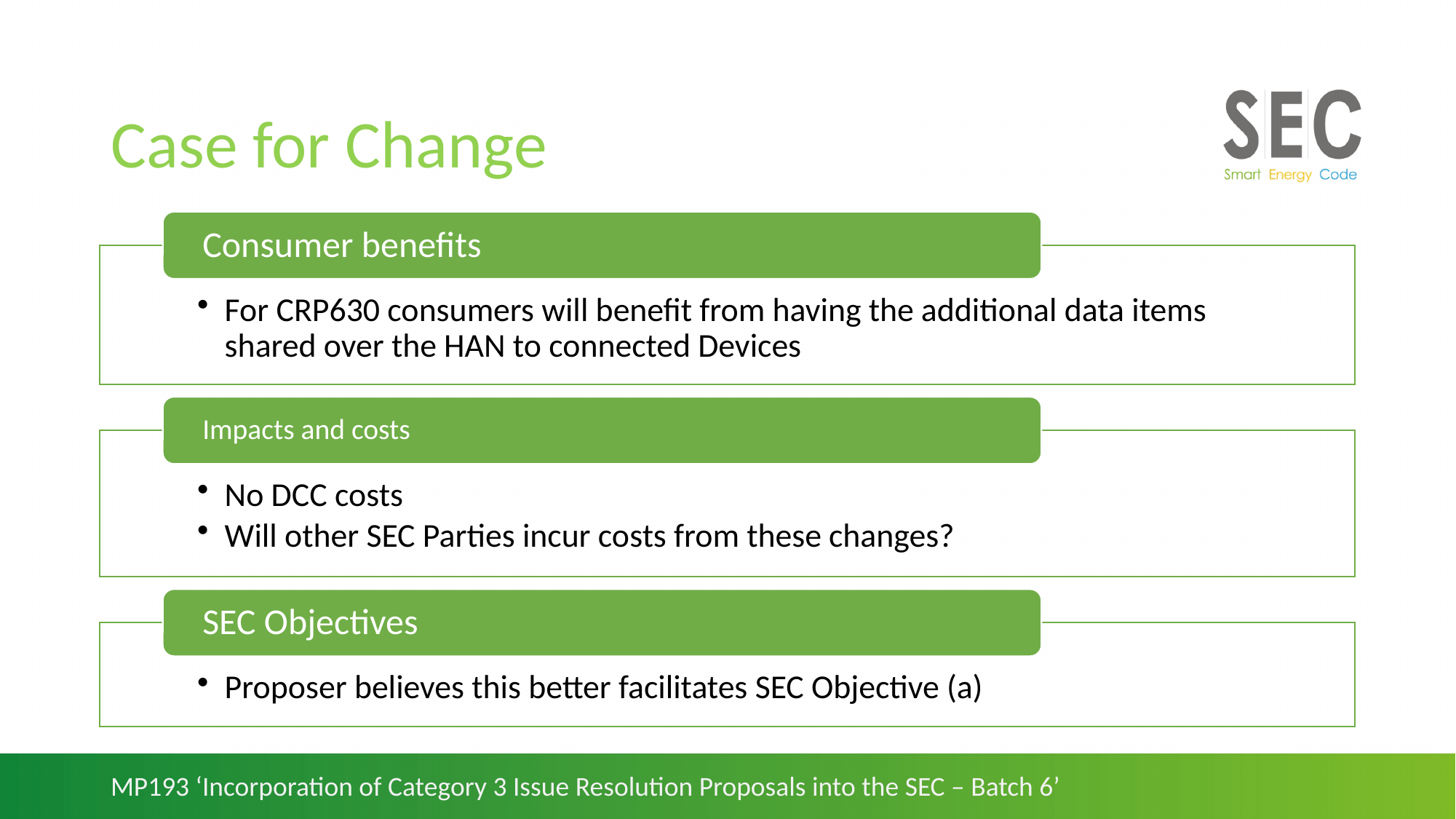

# Case for Change
For CRP630 consumers will benefit from having the additional data items shared over the HAN to connected Devices
Consumer benefits
No DCC costs
Will other SEC Parties incur costs from these changes?
Impacts and costs
Proposer believes this better facilitates SEC Objective (a)
SEC Objectives
MP193 ‘Incorporation of Category 3 Issue Resolution Proposals into the SEC – Batch 6’